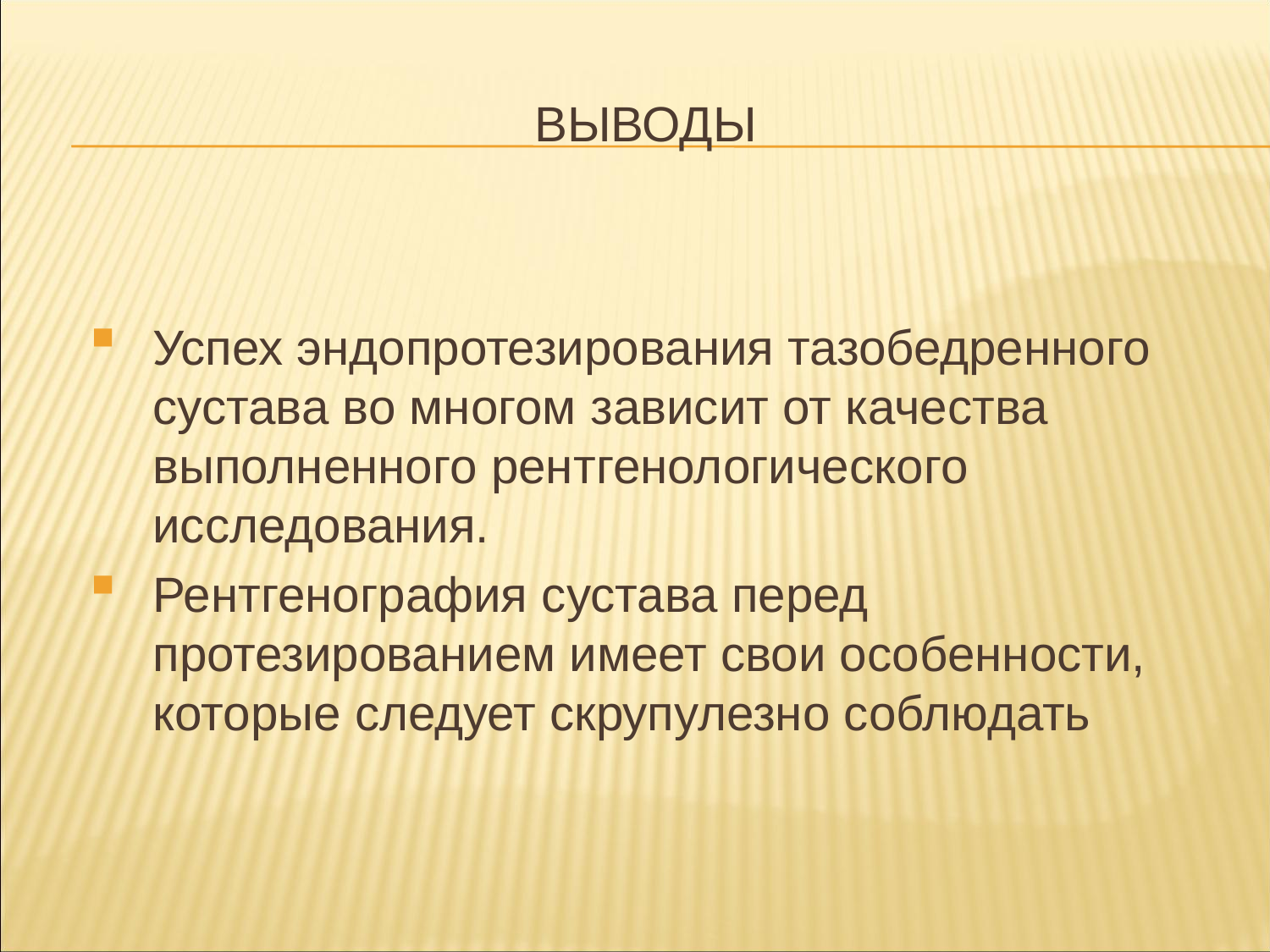

# ВЫВОДЫ
Успех эндопротезирования тазобедренного сустава во многом зависит от качества выполненного рентгенологического исследования.
Рентгенография сустава перед протезированием имеет свои особенности, которые следует скрупулезно соблюдать